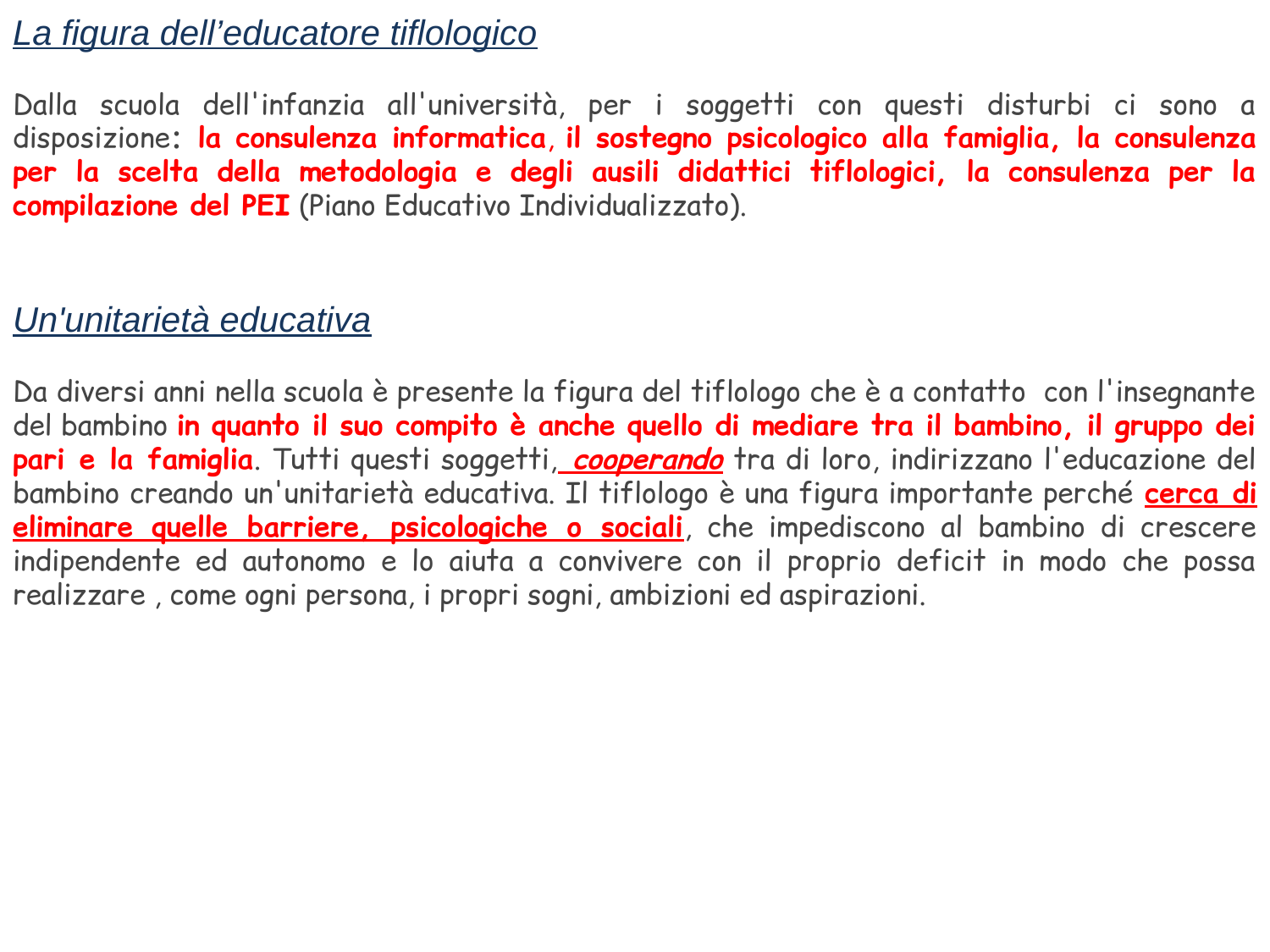

La figura dell’educatore tiflologico

Dalla scuola dell'infanzia all'università, per i soggetti con questi disturbi ci sono a disposizione: la consulenza informatica, il sostegno psicologico alla famiglia, la consulenza per la scelta della metodologia e degli ausili didattici tiflologici, la consulenza per la compilazione del PEI (Piano Educativo Individualizzato).

Un'unitarietà educativa

Da diversi anni nella scuola è presente la figura del tiflologo che è a contatto  con l'insegnante del bambino in quanto il suo compito è anche quello di mediare tra il bambino, il gruppo dei pari e la famiglia. Tutti questi soggetti, cooperando tra di loro, indirizzano l'educazione del bambino creando un'unitarietà educativa. Il tiflologo è una figura importante perché cerca di eliminare quelle barriere, psicologiche o sociali, che impediscono al bambino di crescere indipendente ed autonomo e lo aiuta a convivere con il proprio deficit in modo che possa realizzare , come ogni persona, i propri sogni, ambizioni ed aspirazioni.